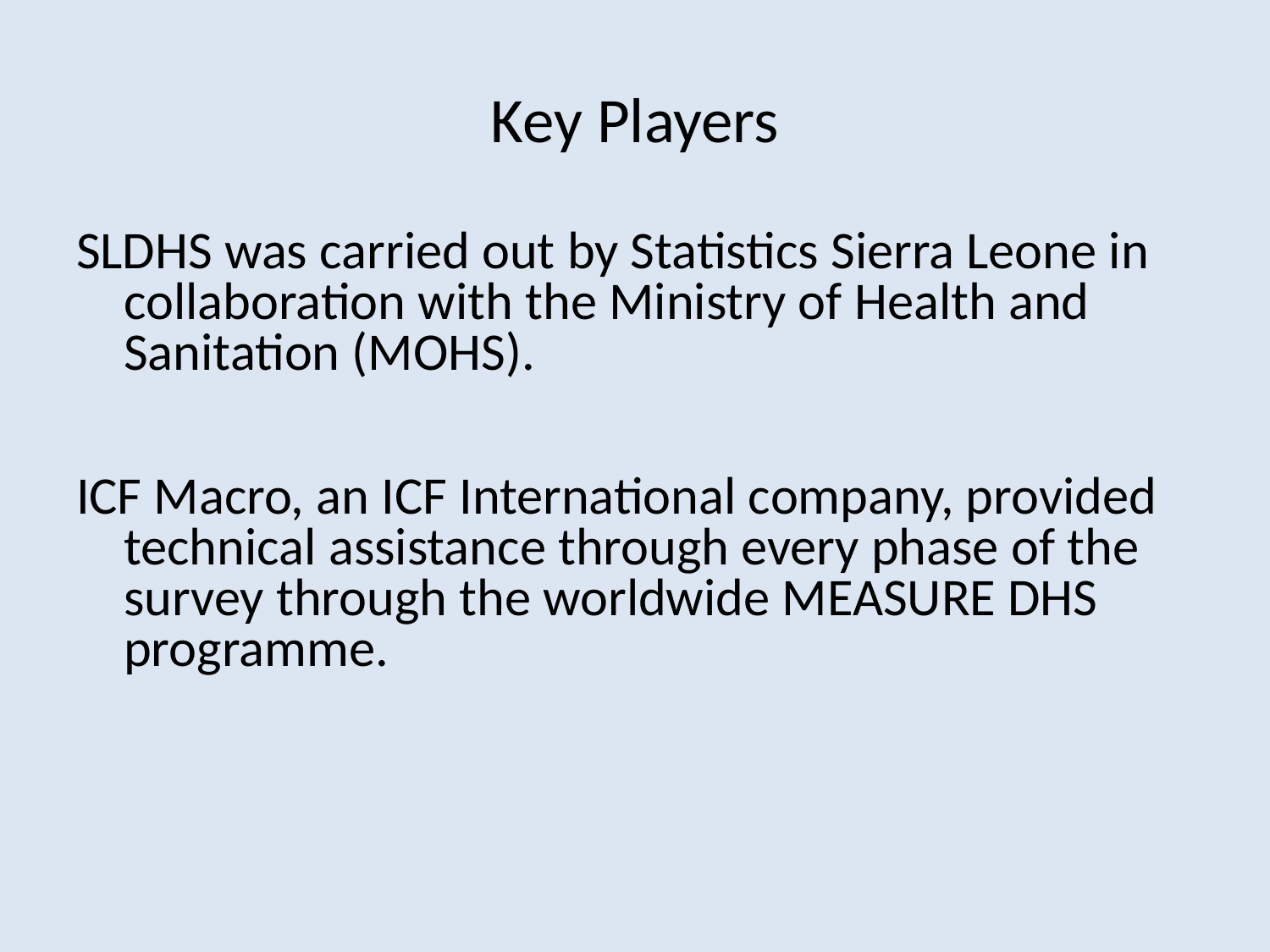

# Key Players
SLDHS was carried out by Statistics Sierra Leone in collaboration with the Ministry of Health and Sanitation (MOHS).

ICF Macro, an ICF International company, provided technical assistance through every phase of the survey through the worldwide MEASURE DHS programme.